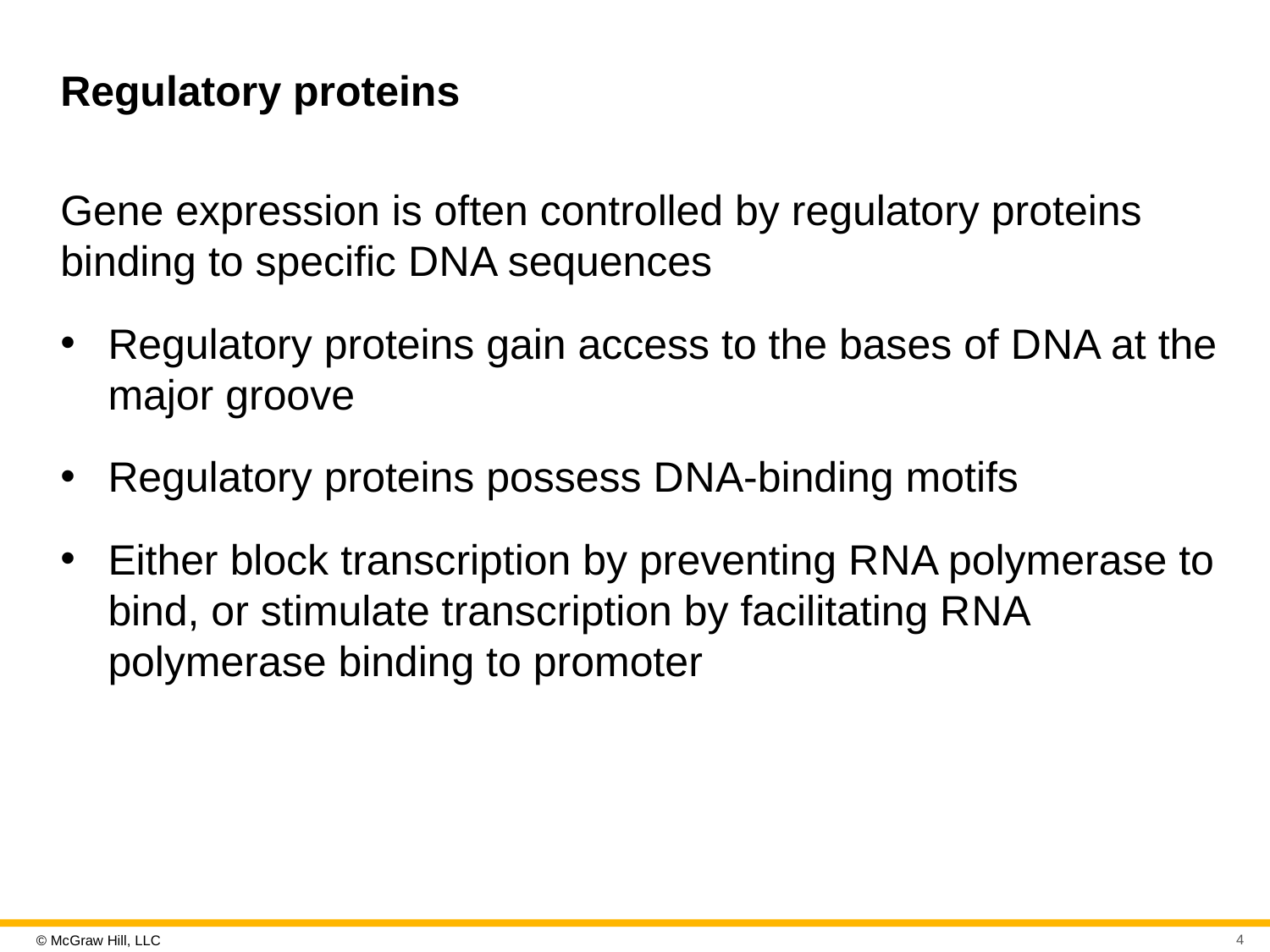

# Regulatory proteins
Gene expression is often controlled by regulatory proteins binding to specific D N A sequences
Regulatory proteins gain access to the bases of D N A at the major groove
Regulatory proteins possess D N A-binding motifs
Either block transcription by preventing R N A polymerase to bind, or stimulate transcription by facilitating R N A polymerase binding to promoter
4